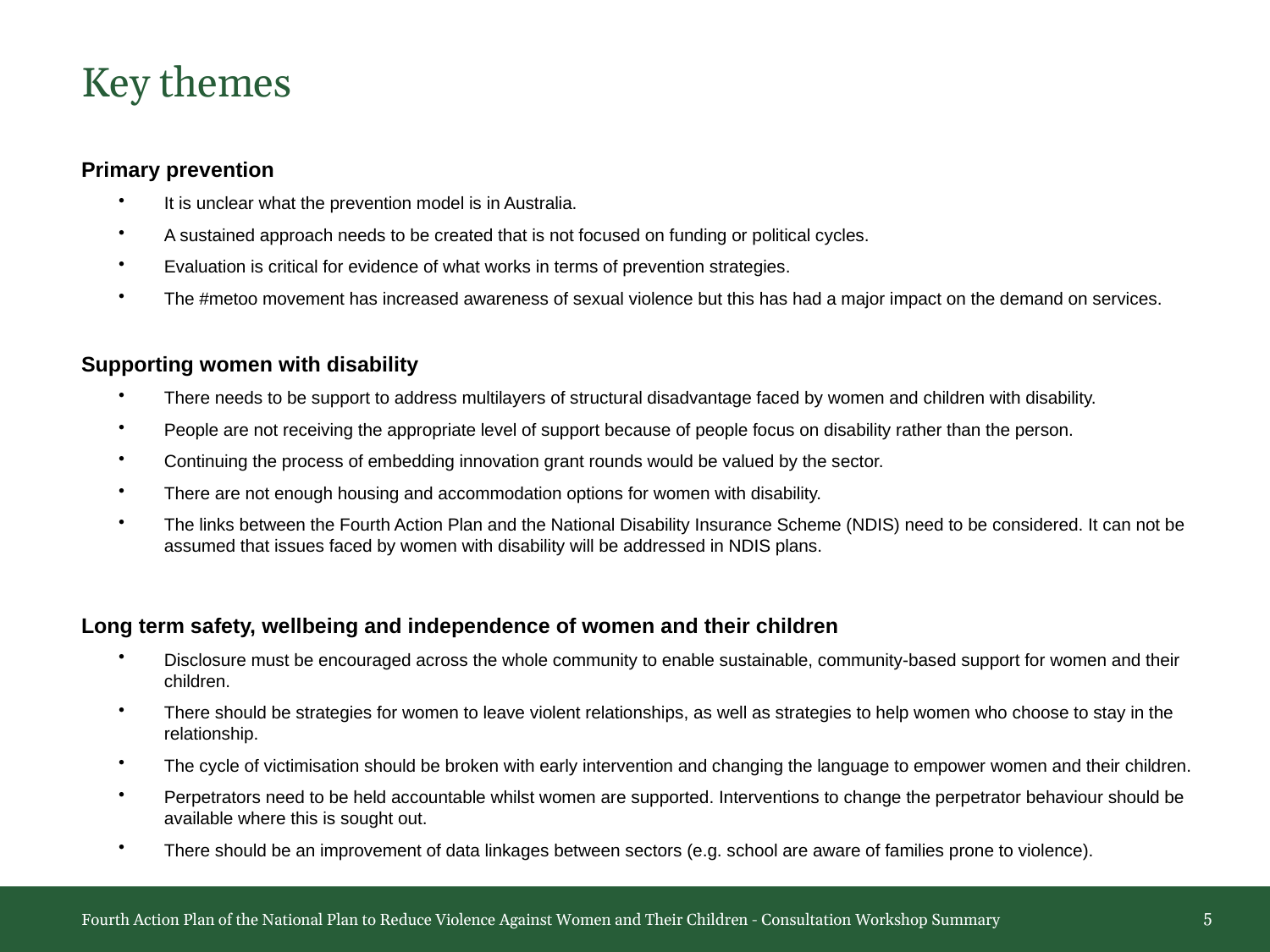

# Key themes
Primary prevention
It is unclear what the prevention model is in Australia.
A sustained approach needs to be created that is not focused on funding or political cycles.
Evaluation is critical for evidence of what works in terms of prevention strategies.
The #metoo movement has increased awareness of sexual violence but this has had a major impact on the demand on services.

Supporting women with disability
There needs to be support to address multilayers of structural disadvantage faced by women and children with disability.
People are not receiving the appropriate level of support because of people focus on disability rather than the person.
Continuing the process of embedding innovation grant rounds would be valued by the sector.
There are not enough housing and accommodation options for women with disability.
The links between the Fourth Action Plan and the National Disability Insurance Scheme (NDIS) need to be considered. It can not be assumed that issues faced by women with disability will be addressed in NDIS plans.

Long term safety, wellbeing and independence of women and their children
Disclosure must be encouraged across the whole community to enable sustainable, community-based support for women and their children.
There should be strategies for women to leave violent relationships, as well as strategies to help women who choose to stay in the relationship.
The cycle of victimisation should be broken with early intervention and changing the language to empower women and their children.
Perpetrators need to be held accountable whilst women are supported. Interventions to change the perpetrator behaviour should be available where this is sought out.
There should be an improvement of data linkages between sectors (e.g. school are aware of families prone to violence).
5
Fourth Action Plan of the National Plan to Reduce Violence Against Women and Their Children - Consultation Workshop Summary